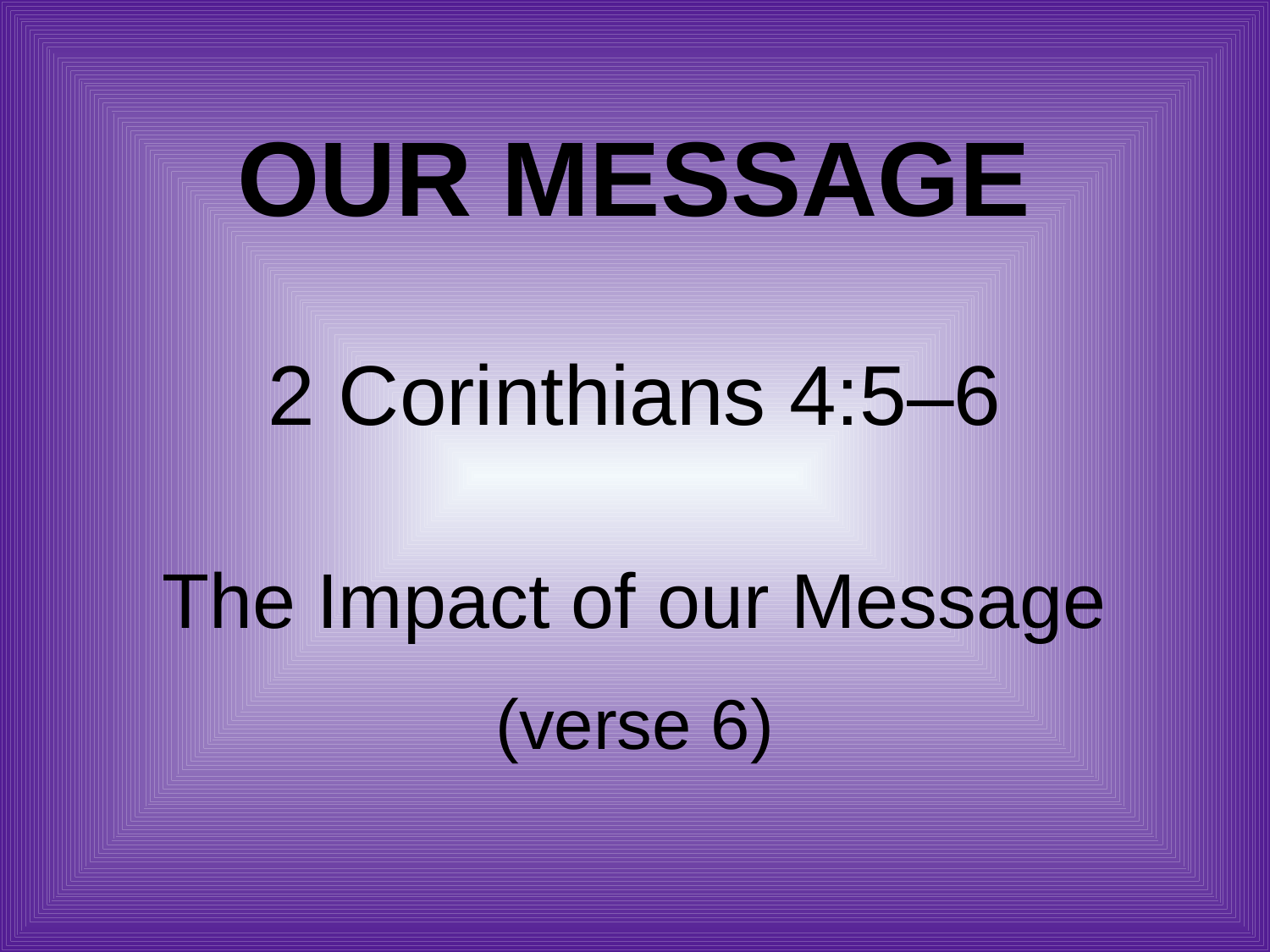

# Our Message
2 Corinthians 4:5–6

The Impact of our Message
(verse 6)